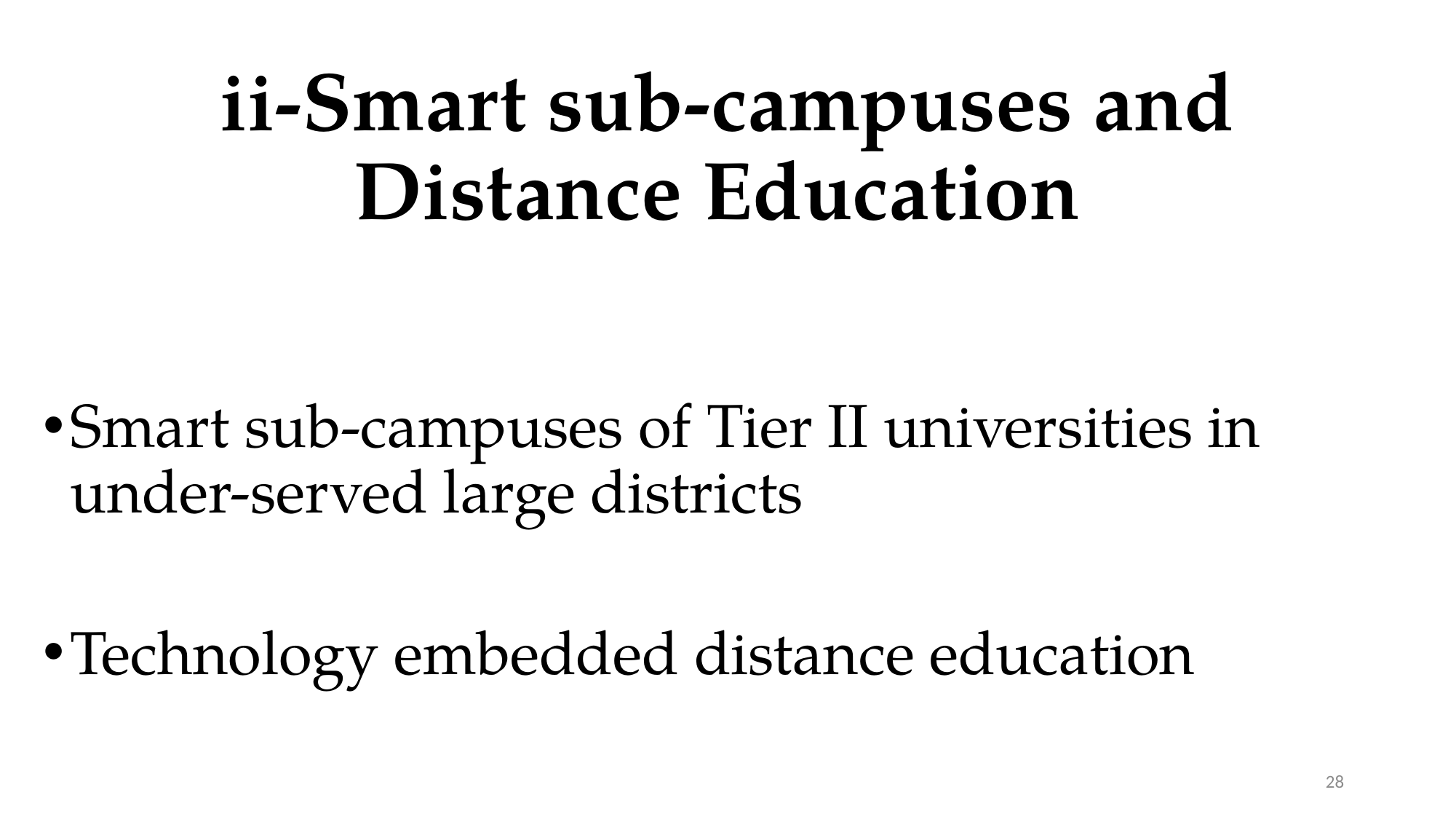

# ii-Smart sub-campuses and Distance Education

Smart sub-campuses of Tier II universities in under-served large districts

Technology embedded distance education

28